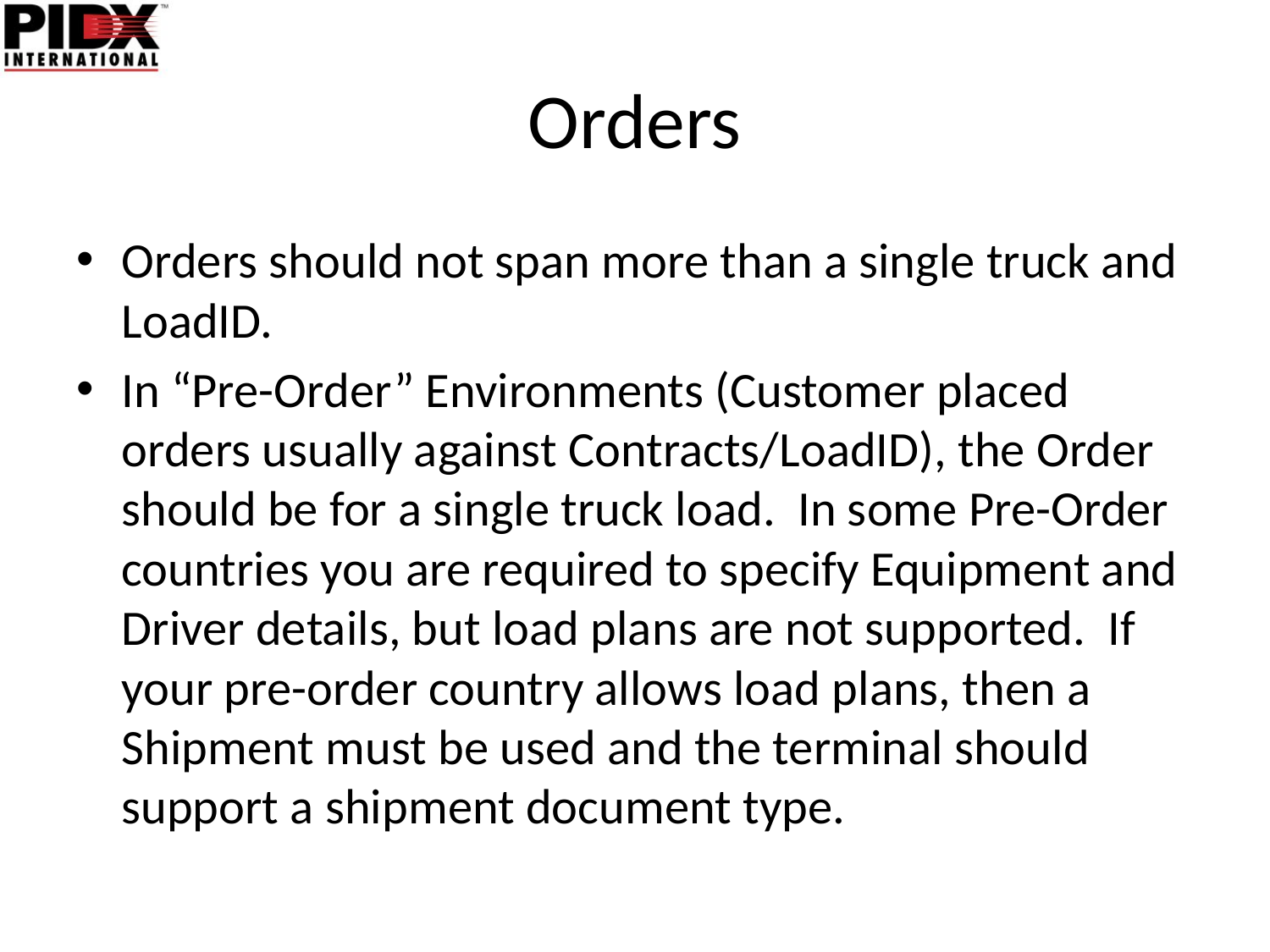

# Orders
Orders should not span more than a single truck and LoadID.
In “Pre-Order” Environments (Customer placed orders usually against Contracts/LoadID), the Order should be for a single truck load.  In some Pre-Order countries you are required to specify Equipment and Driver details, but load plans are not supported.  If your pre-order country allows load plans, then a Shipment must be used and the terminal should support a shipment document type.